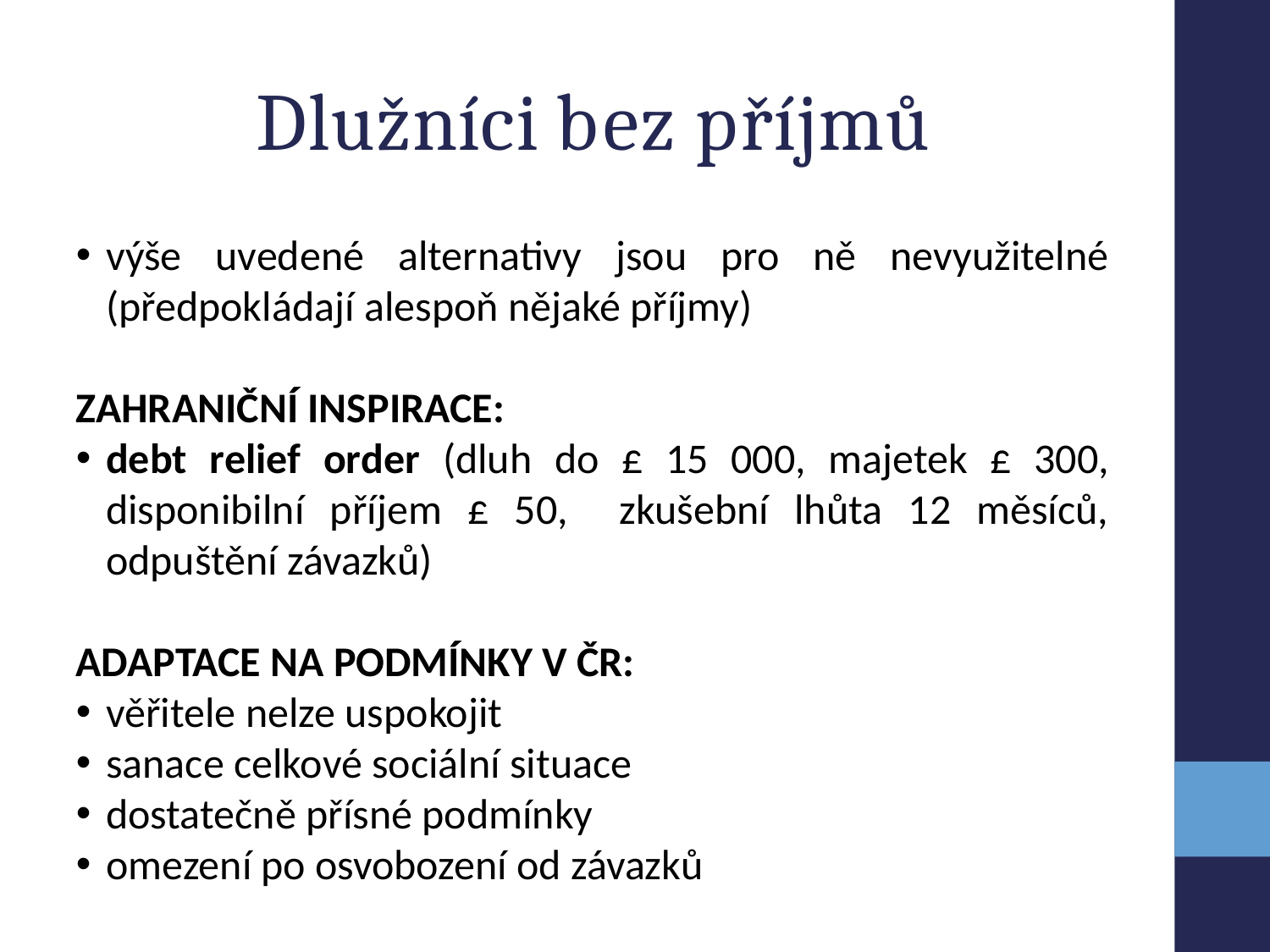

Dlužníci bez příjmů
výše uvedené alternativy jsou pro ně nevyužitelné (předpokládají alespoň nějaké příjmy)

ZAHRANIČNÍ INSPIRACE:
debt relief order (dluh do £ 15 000, majetek £ 300, disponibilní příjem £ 50,  zkušební lhůta 12 měsíců, odpuštění závazků)

ADAPTACE NA PODMÍNKY V ČR:
věřitele nelze uspokojit
sanace celkové sociální situace
dostatečně přísné podmínky
omezení po osvobození od závazků